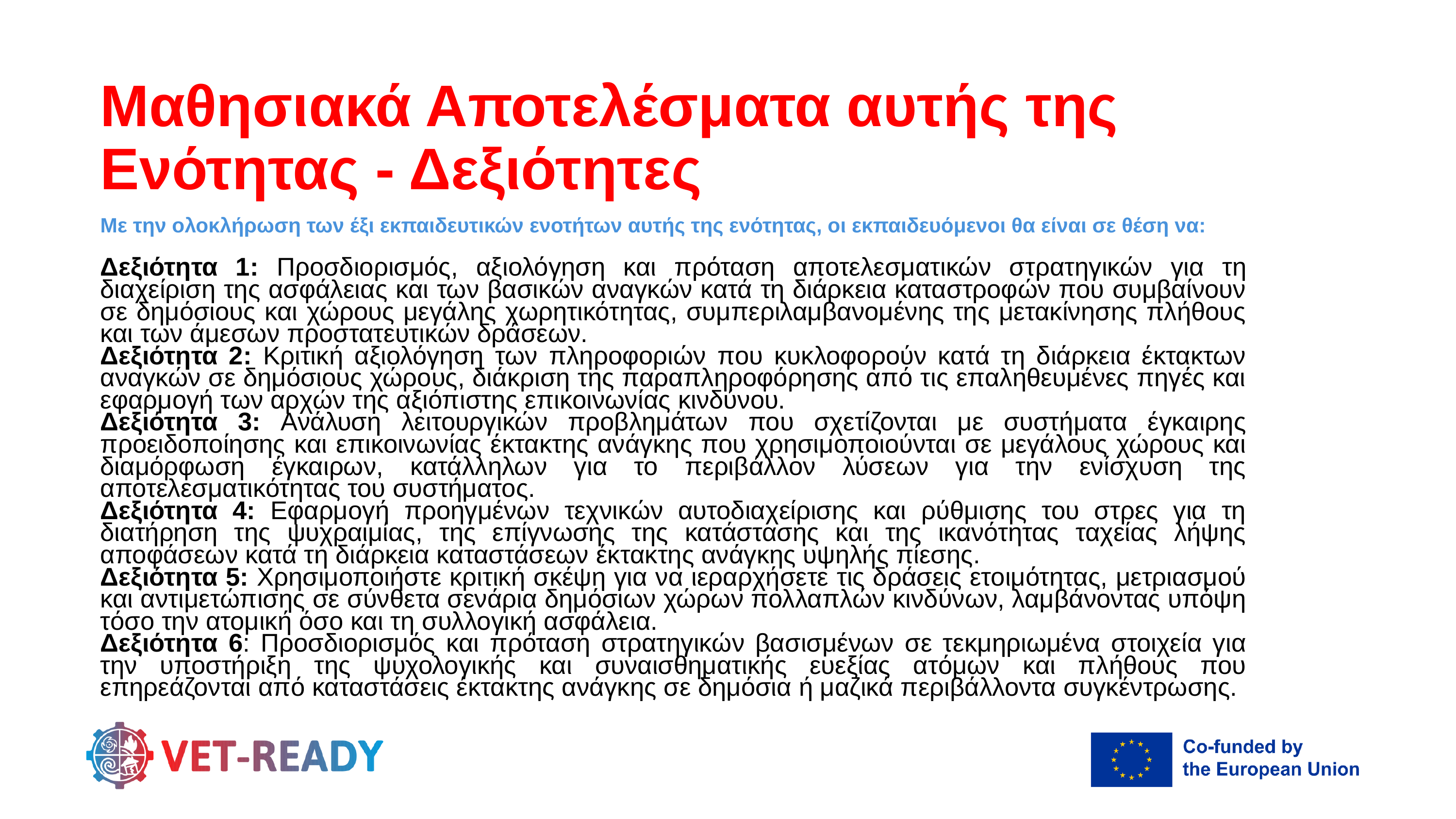

Μαθησιακά Αποτελέσματα αυτής της Ενότητας - Δεξιότητες
Με την ολοκλήρωση των έξι εκπαιδευτικών ενοτήτων αυτής της ενότητας, οι εκπαιδευόμενοι θα είναι σε θέση να:

Δεξιότητα 1: Προσδιορισμός, αξιολόγηση και πρόταση αποτελεσματικών στρατηγικών για τη διαχείριση της ασφάλειας και των βασικών αναγκών κατά τη διάρκεια καταστροφών που συμβαίνουν σε δημόσιους και χώρους μεγάλης χωρητικότητας, συμπεριλαμβανομένης της μετακίνησης πλήθους και των άμεσων προστατευτικών δράσεων.
Δεξιότητα 2: Κριτική αξιολόγηση των πληροφοριών που κυκλοφορούν κατά τη διάρκεια έκτακτων αναγκών σε δημόσιους χώρους, διάκριση της παραπληροφόρησης από τις επαληθευμένες πηγές και εφαρμογή των αρχών της αξιόπιστης επικοινωνίας κινδύνου.
Δεξιότητα 3: Ανάλυση λειτουργικών προβλημάτων που σχετίζονται με συστήματα έγκαιρης προειδοποίησης και επικοινωνίας έκτακτης ανάγκης που χρησιμοποιούνται σε μεγάλους χώρους και διαμόρφωση έγκαιρων, κατάλληλων για το περιβάλλον λύσεων για την ενίσχυση της αποτελεσματικότητας του συστήματος.
Δεξιότητα 4: Εφαρμογή προηγμένων τεχνικών αυτοδιαχείρισης και ρύθμισης του στρες για τη διατήρηση της ψυχραιμίας, της επίγνωσης της κατάστασης και της ικανότητας ταχείας λήψης αποφάσεων κατά τη διάρκεια καταστάσεων έκτακτης ανάγκης υψηλής πίεσης.
Δεξιότητα 5: Χρησιμοποιήστε κριτική σκέψη για να ιεραρχήσετε τις δράσεις ετοιμότητας, μετριασμού και αντιμετώπισης σε σύνθετα σενάρια δημόσιων χώρων πολλαπλών κινδύνων, λαμβάνοντας υπόψη τόσο την ατομική όσο και τη συλλογική ασφάλεια.
Δεξιότητα 6: Προσδιορισμός και πρόταση στρατηγικών βασισμένων σε τεκμηριωμένα στοιχεία για την υποστήριξη της ψυχολογικής και συναισθηματικής ευεξίας ατόμων και πλήθους που επηρεάζονται από καταστάσεις έκτακτης ανάγκης σε δημόσια ή μαζικά περιβάλλοντα συγκέντρωσης.